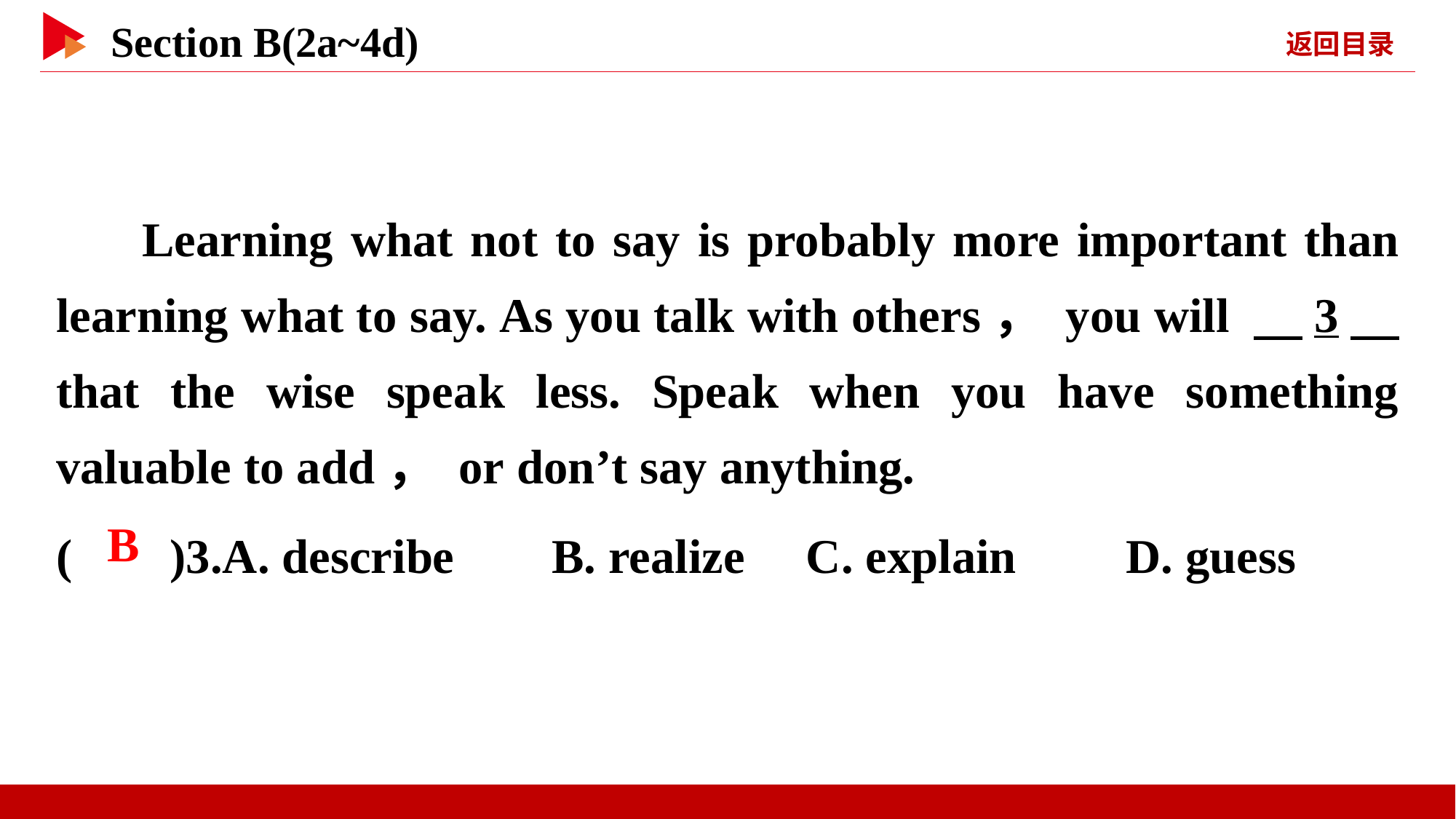

Learning what not to say is probably more important than learning what to say. As you talk with others， you will 　3　 that the wise speak less. Speak when you have something valuable to add， or don’t say anything.
(        )3.A. describe        B. realize     C. explain         D. guess
   B